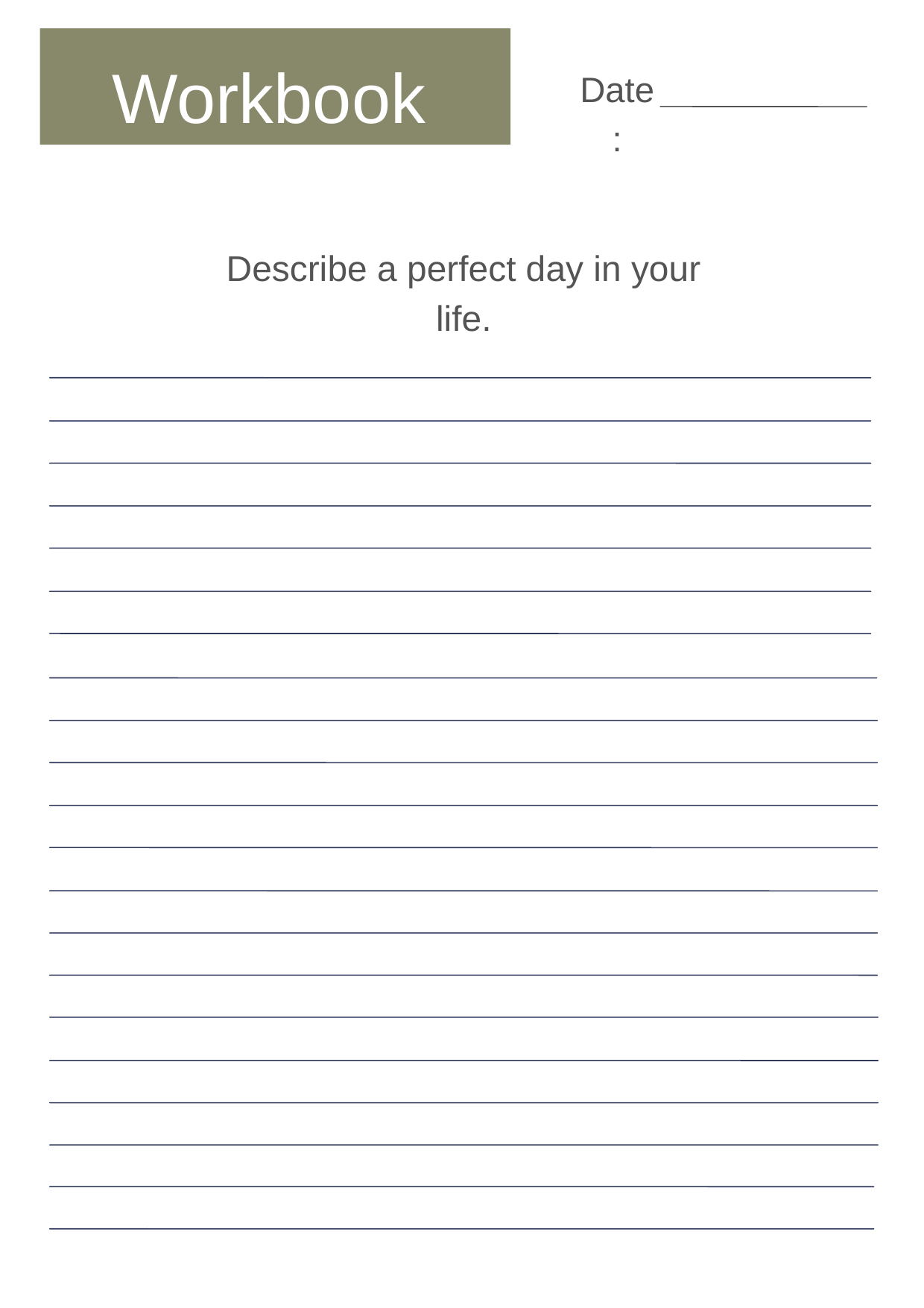

Workbook
Date:

Describe a perfect day in your life.